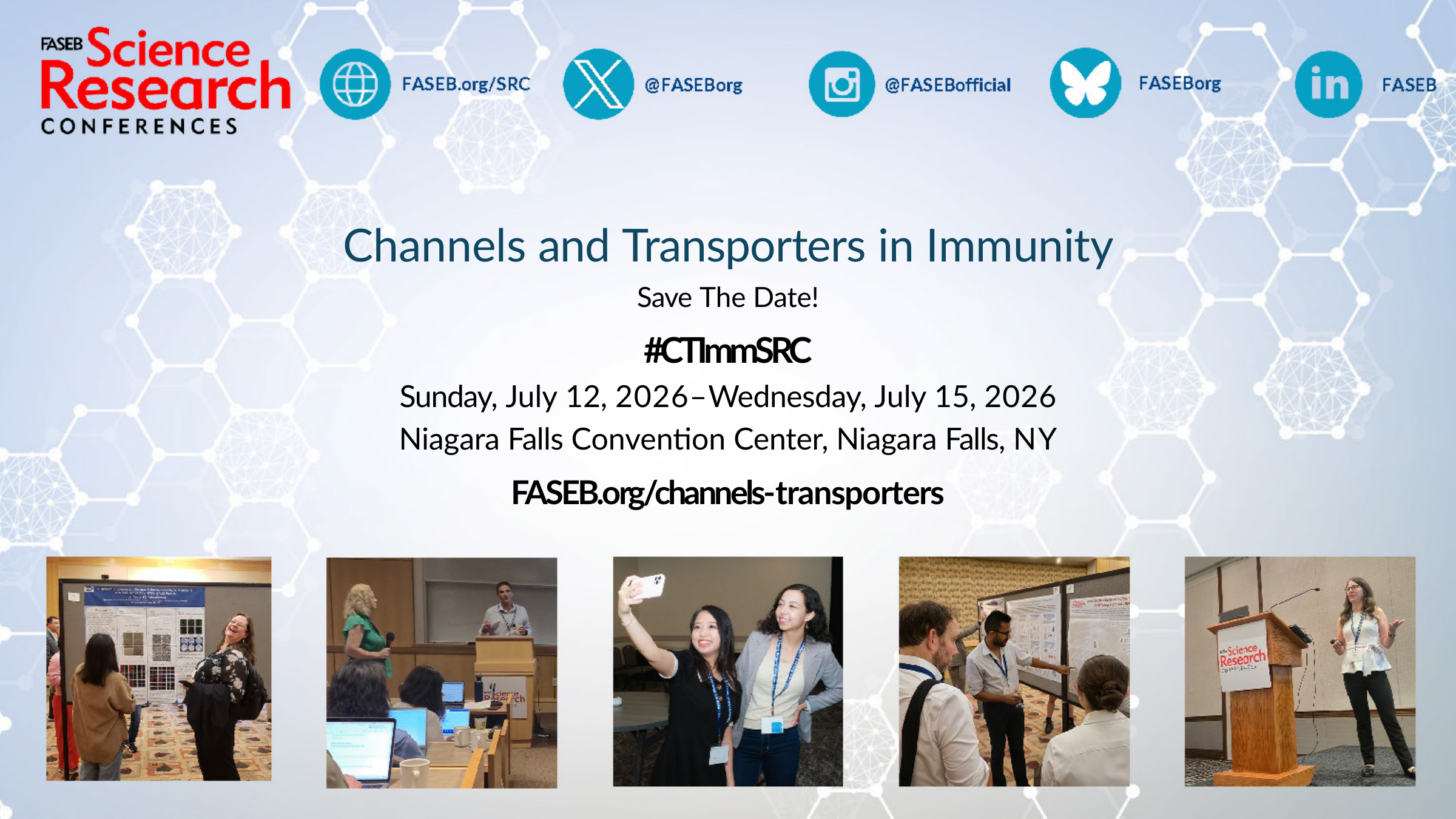

# Channels and Transporters in Immunity
Save The Date!
#CTImmSRC
Sunday, July 12, 2026–Wednesday, July 15, 2026
Niagara Falls Convention Center, Niagara Falls, NY
FASEB.org/channels-transporters